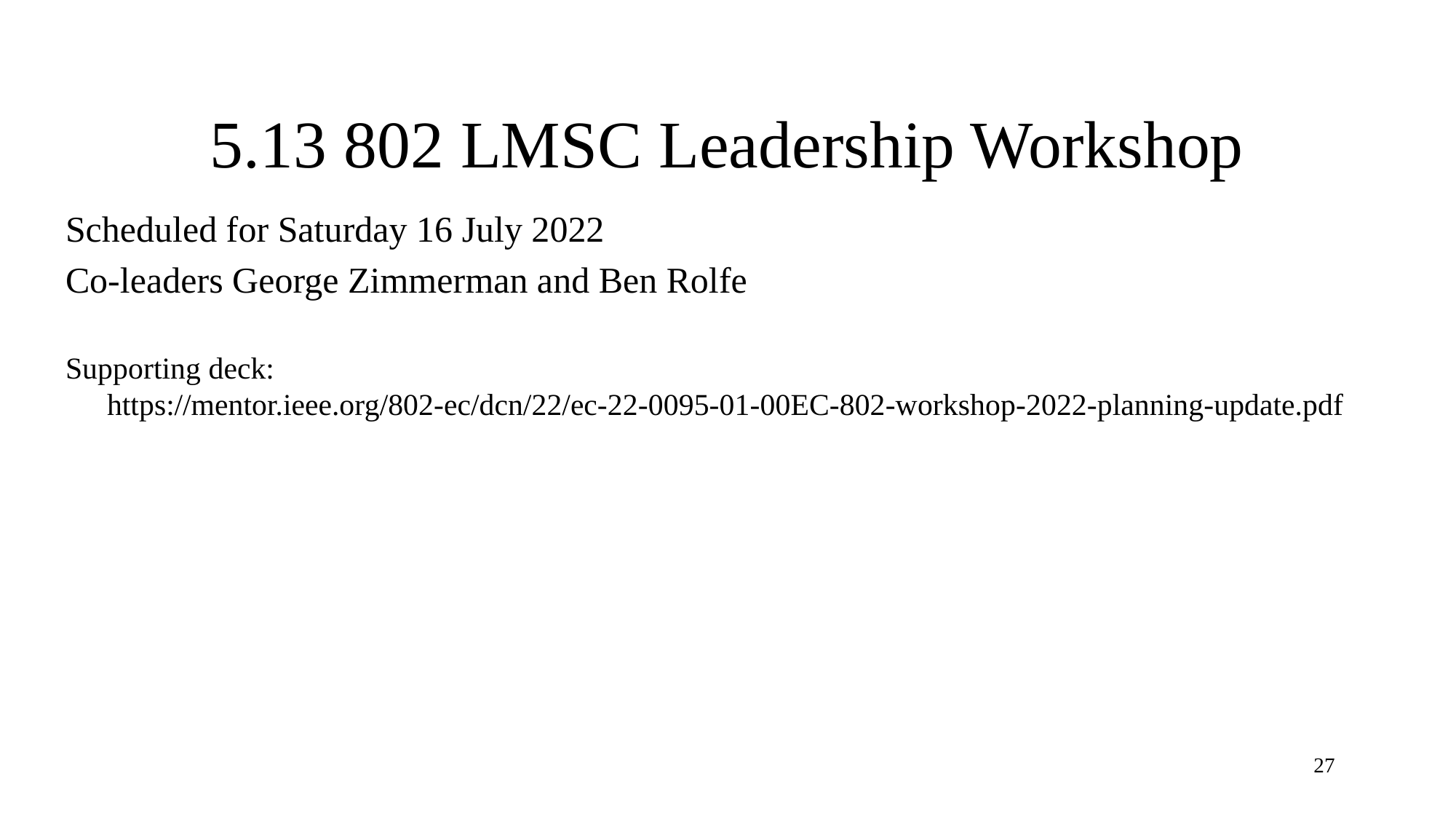

# 5.13 802 LMSC Leadership Workshop
Scheduled for Saturday 16 July 2022
Co-leaders George Zimmerman and Ben Rolfe

Supporting deck:
https://mentor.ieee.org/802-ec/dcn/22/ec-22-0095-01-00EC-802-workshop-2022-planning-update.pdf
27